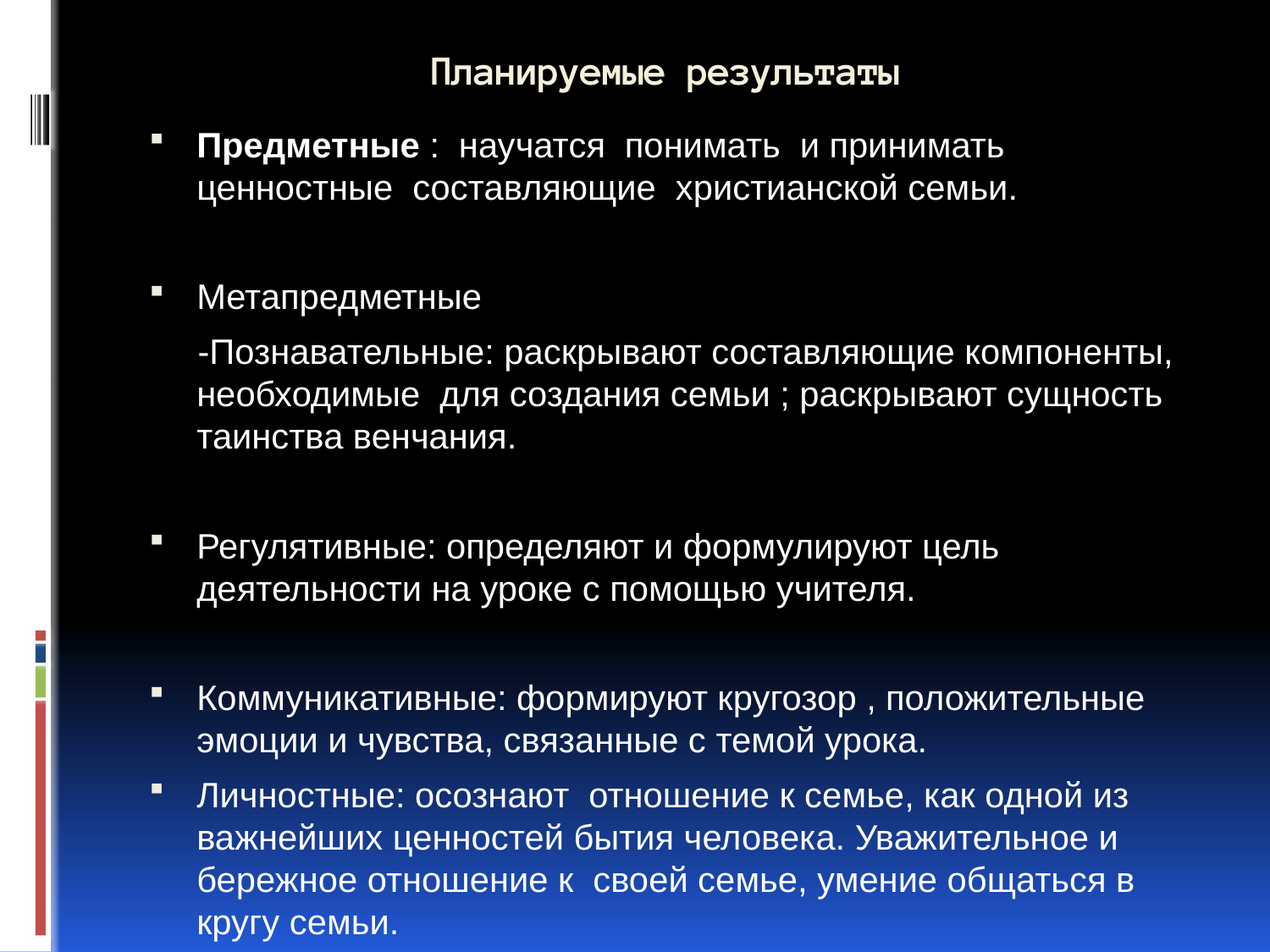

# Планируемые результаты
Предметные :  научатся  понимать  и принимать ценностные  составляющие  христианской семьи.

Метапредметные
     -Познавательные: раскрывают составляющие компоненты, необходимые  для создания семьи ; раскрывают сущность таинства венчания.

Регулятивные: определяют и формулируют цель деятельности на уроке с помощью учителя.

Коммуникативные: формируют кругозор , положительные эмоции и чувства, связанные с темой урока.
Личностные: осознают  отношение к семье, как одной из важнейших ценностей бытия человека. Уважительное и бережное отношение к  своей семье, умение общаться в кругу семьи.